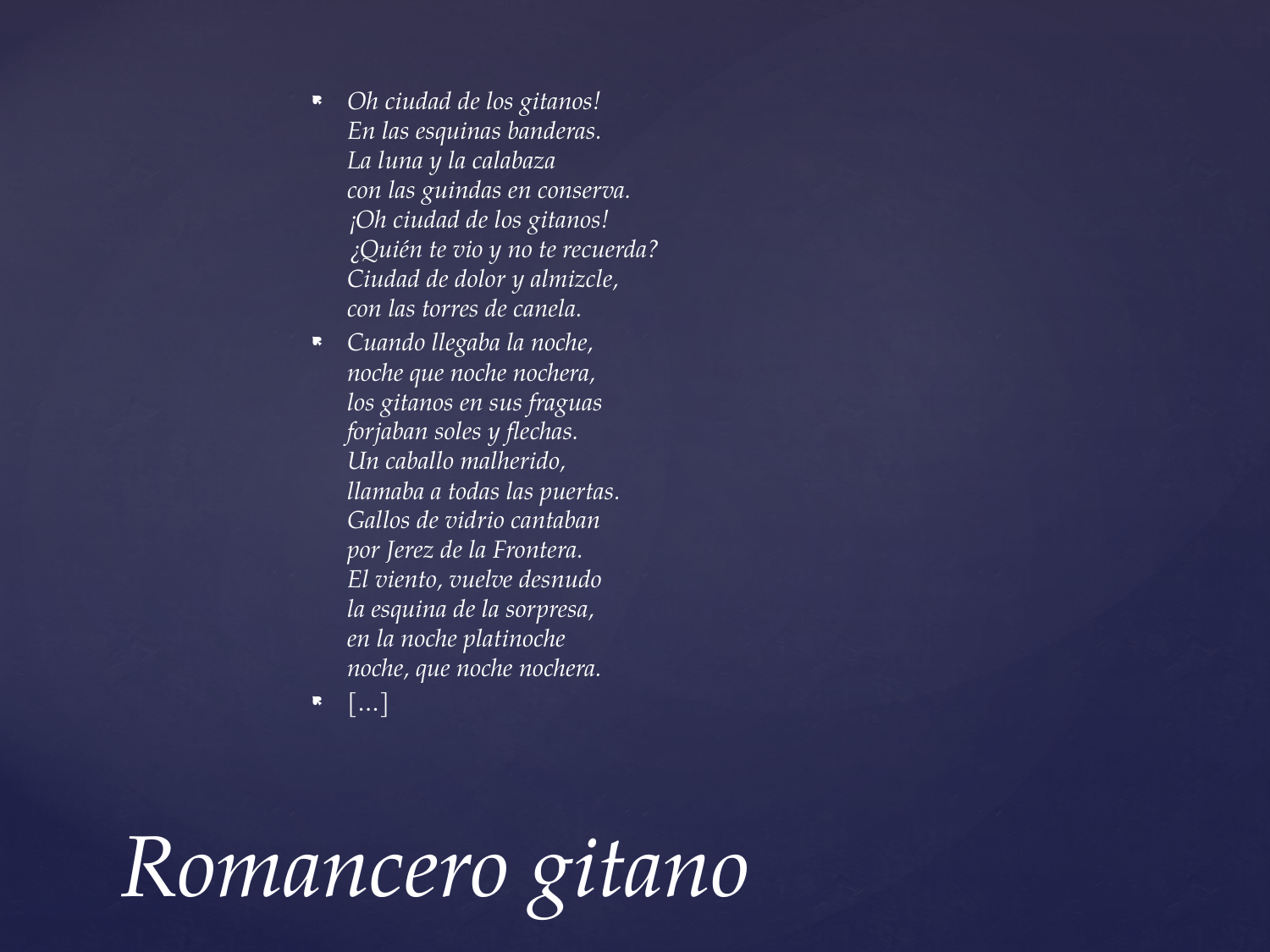

Oh ciudad de los gitanos!
En las esquinas banderas.
La luna y la calabaza
con las guindas en conserva.
¡Oh ciudad de los gitanos!
¿Quién te vio y no te recuerda?
Ciudad de dolor y almizcle,
con las torres de canela.
Cuando llegaba la noche,
noche que noche nochera,
los gitanos en sus fraguas
forjaban soles y flechas.
Un caballo malherido,
llamaba a todas las puertas.
Gallos de vidrio cantaban
por Jerez de la Frontera.
El viento, vuelve desnudo
la esquina de la sorpresa,
en la noche platinoche
noche, que noche nochera.
[…]

# Romancero gitano